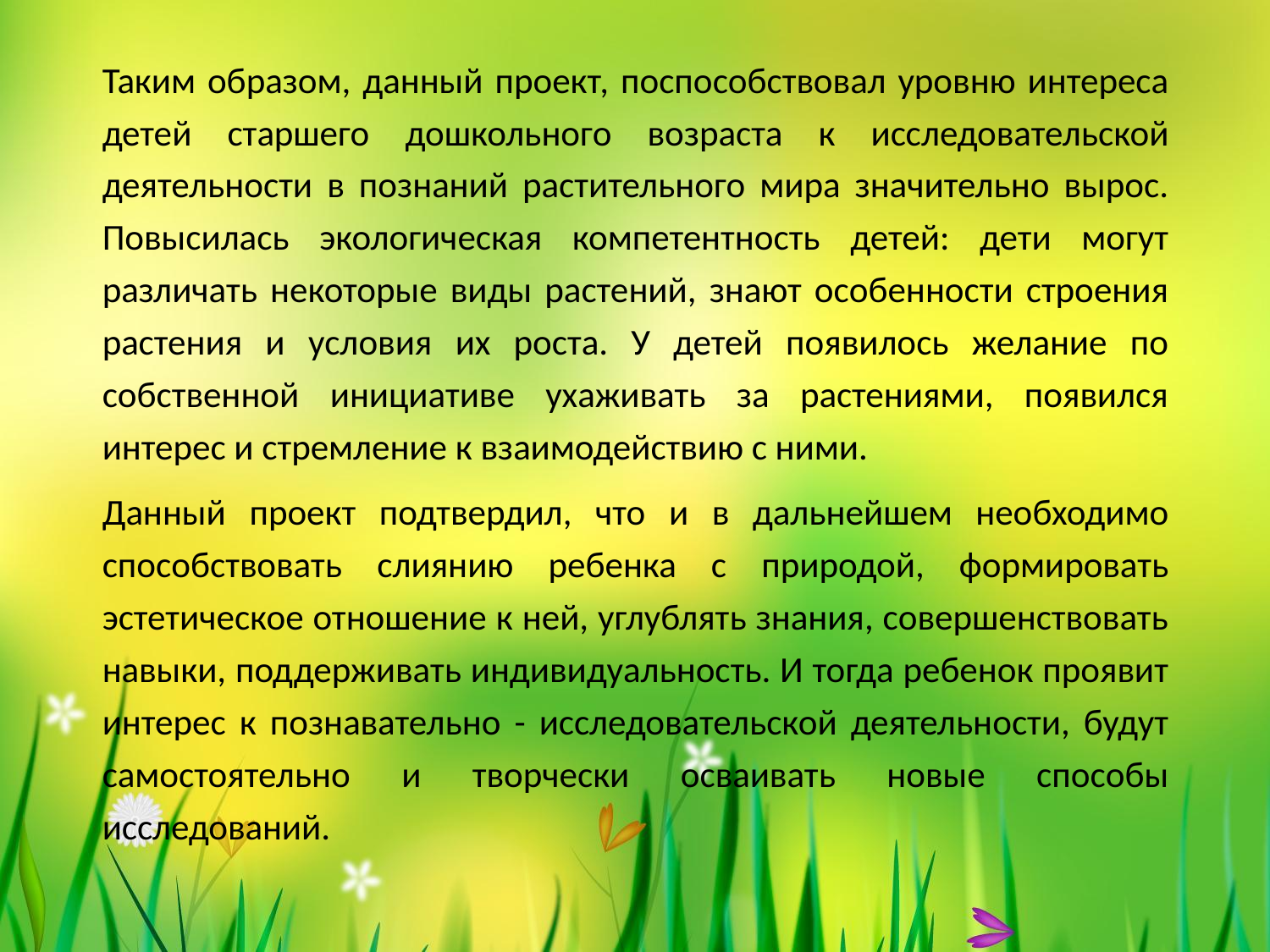

Таким образом, данный проект, поспособствовал уровню интереса детей старшего дошкольного возраста к исследовательской деятельности в познаний растительного мира значительно вырос. Повысилась экологическая компетентность детей: дети могут различать некоторые виды растений, знают особенности строения растения и условия их роста. У детей появилось желание по собственной инициативе ухаживать за растениями, появился интерес и стремление к взаимодействию с ними.
Данный проект подтвердил, что и в дальнейшем необходимо способствовать слиянию ребенка с природой, формировать эстетическое отношение к ней, углублять знания, совершенствовать навыки, поддерживать индивидуальность. И тогда ребенок проявит интерес к познавательно - исследовательской деятельности, будут самостоятельно и творчески осваивать новые способы исследований.